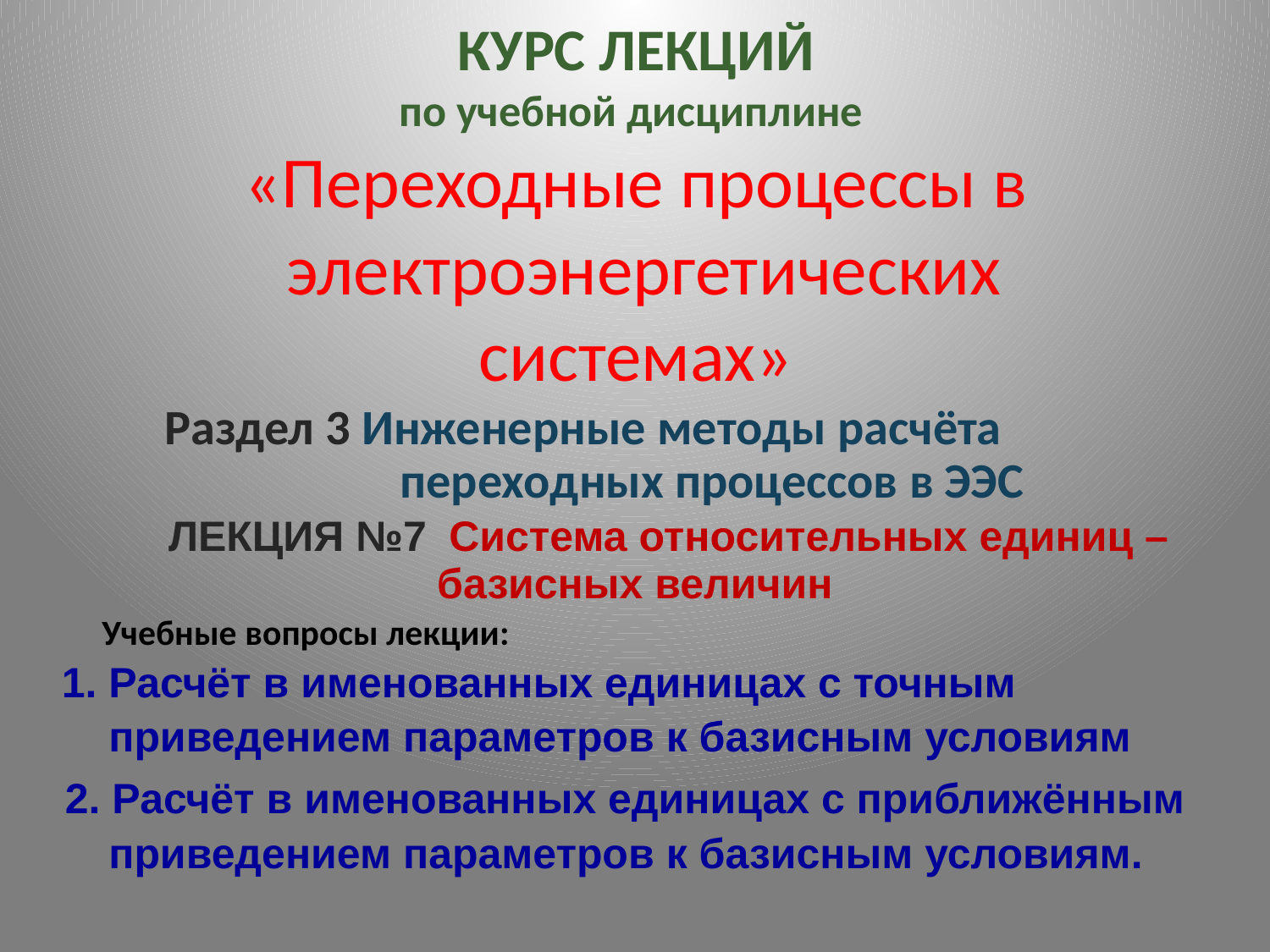

# КУРС ЛЕКЦИЙ по учебной дисциплине «Переходные процессы в электроэнергетических системах»
Раздел 3 Инженерные методы расчёта
                     переходных процессов в ЭЭС
      ЛЕКЦИЯ №7  Система относительных единиц – базисных величин
        Учебные вопросы лекции:
   1. Расчёт в именованных единицах с точным
      приведением параметров к базисным условиям
  2. Расчёт в именованных единицах с приближённым
      приведением параметров к базисным условиям.